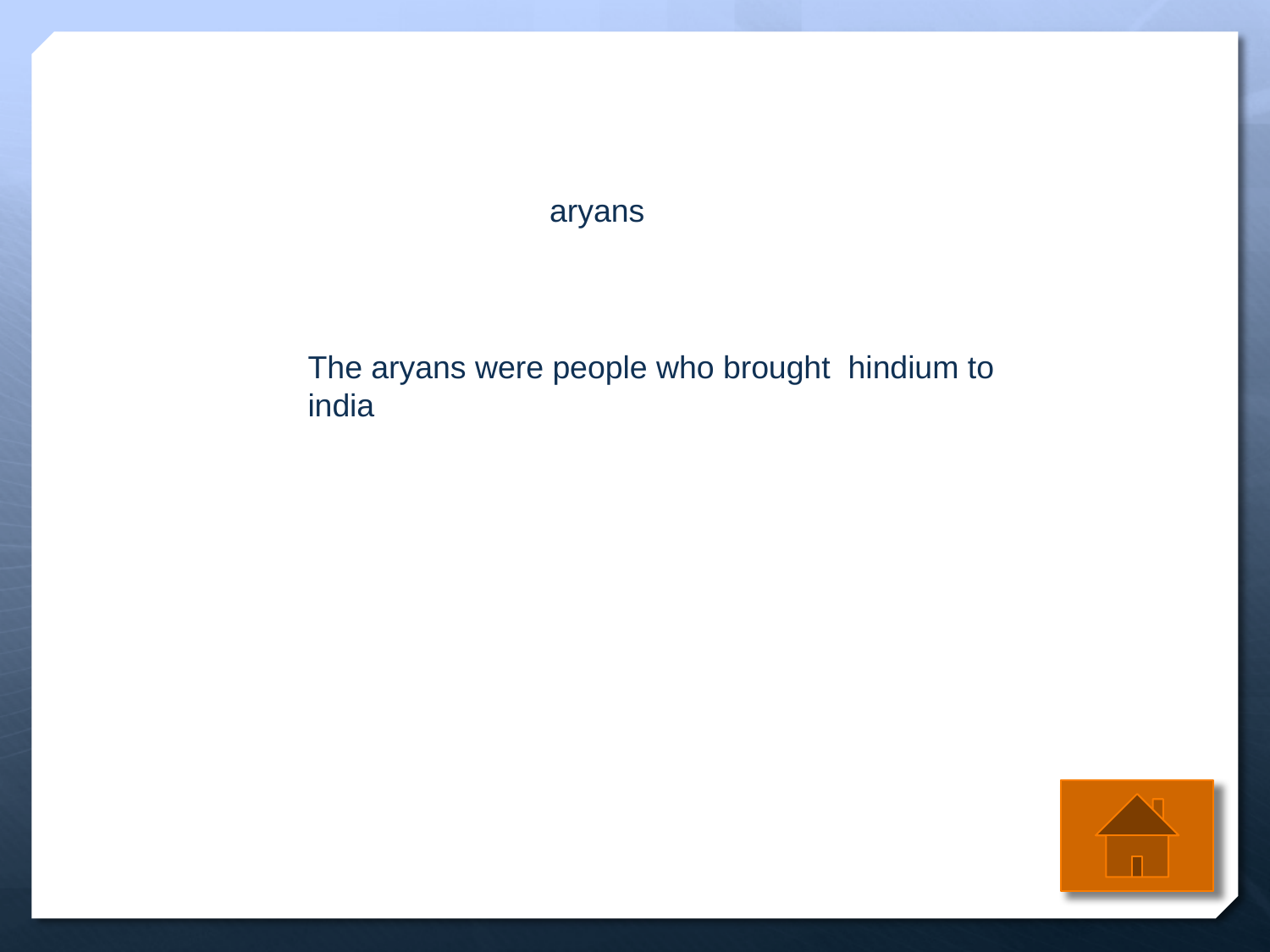

aryans
The aryans were people who brought  hindium to india